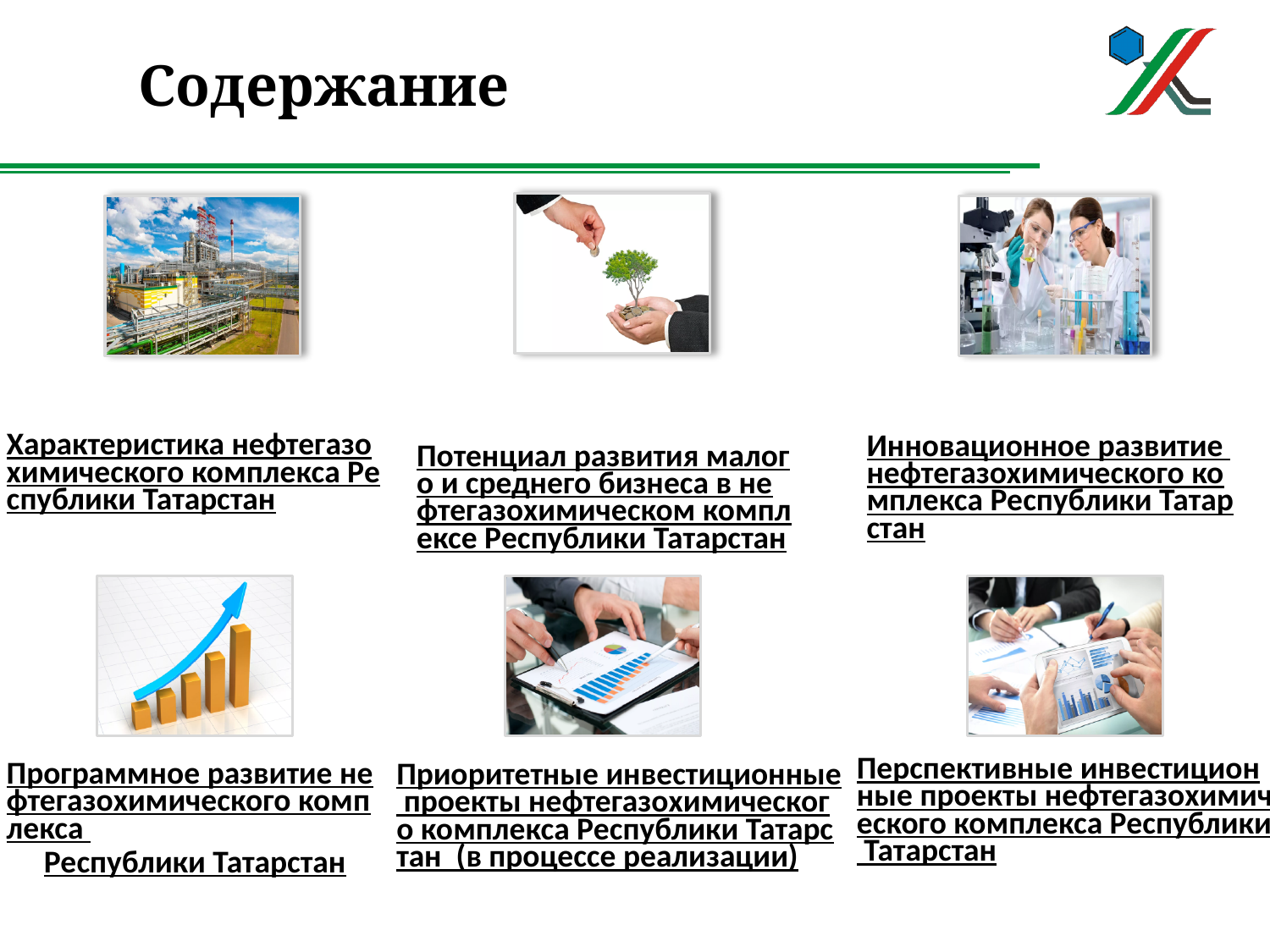

# Содержание

Характеристика нефтегазохимического комплекса Республики Татарстан
Потенциал развития малого и среднего бизнеса в нефтегазохимическом комплексе Республики Татарстан
Инновационное развитие нефтегазохимического комплекса Республики Татарстан

Перспективные инвестиционные проекты нефтегазохимического комплекса Республики Татарстан
Программное развитие нефтегазохимического комплекса
Республики Татарстан
Приоритетные инвестиционные проекты нефтегазохимического комплекса Республики Татарстан  (в процессе реализации)